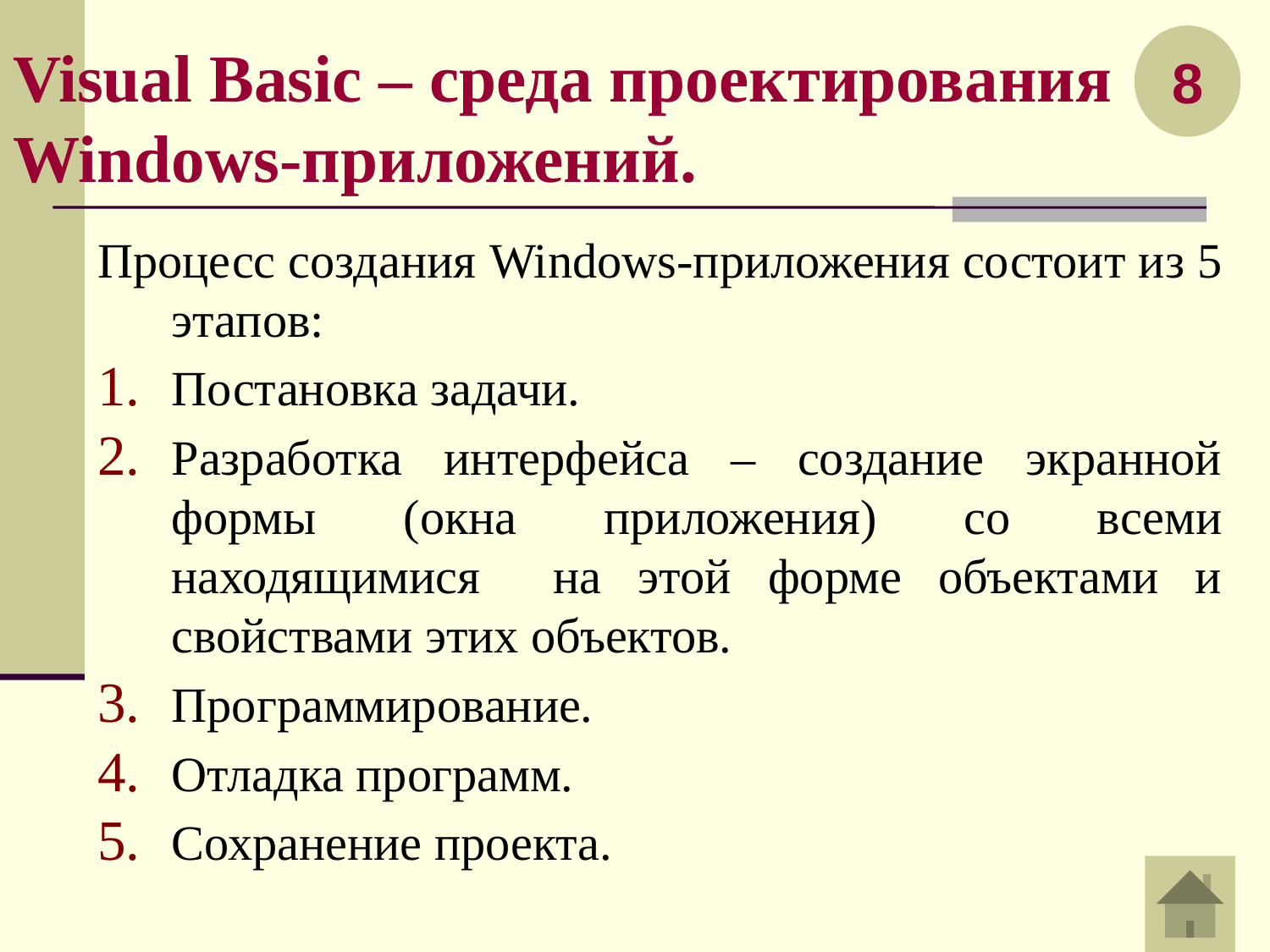

8
# Visual Basic – среда проектирования Windows-приложений.
Процесс создания Windows-приложения состоит из 5 этапов:
Постановка задачи.
Разработка интерфейса – создание экранной формы (окна приложения) со всеми находящимися  на этой форме объектами и свойствами этих объектов.
Программирование.
Отладка программ.
Сохранение проекта.